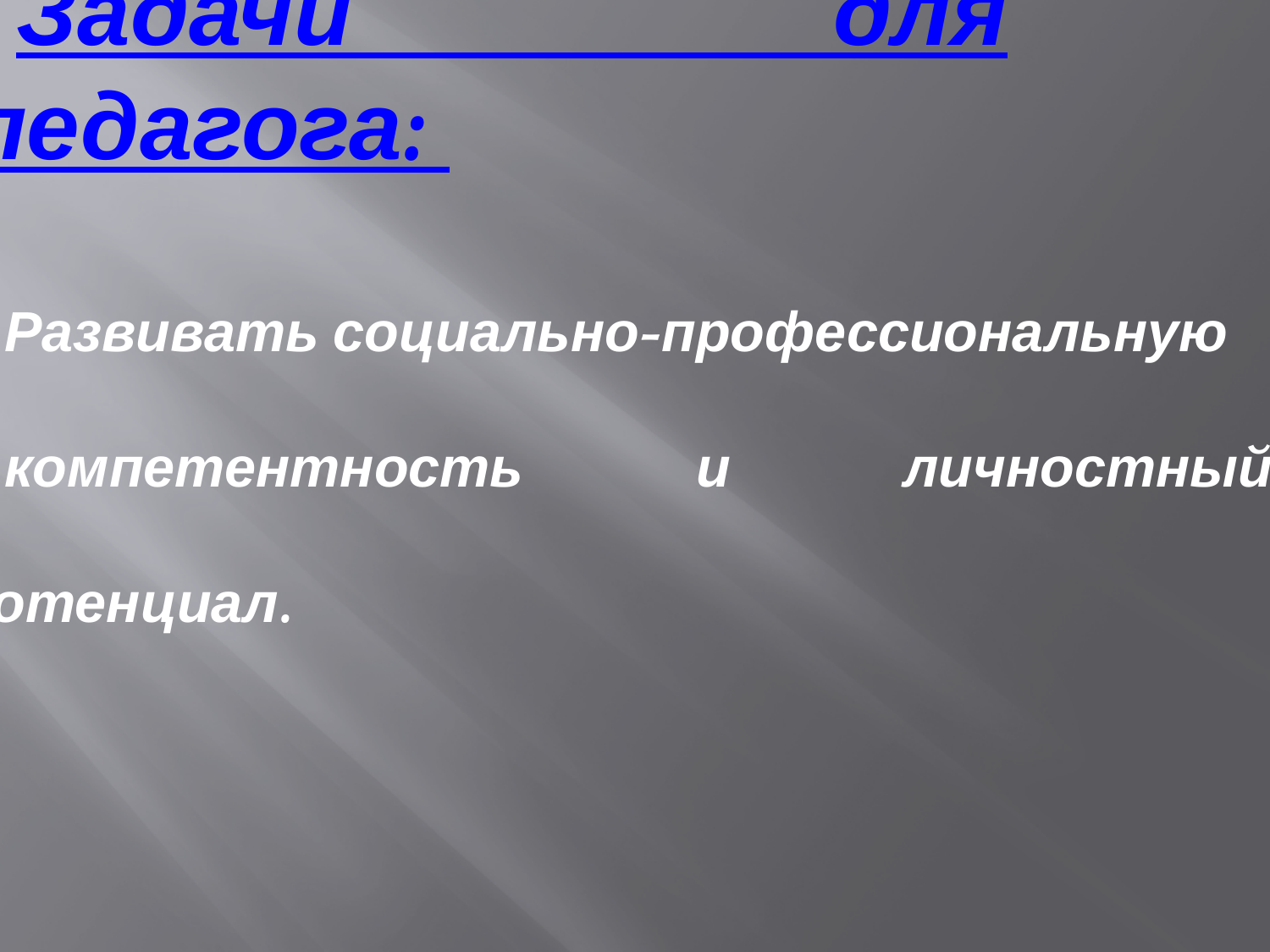

Задачи для педагога:

Развивать социально-профессиональную
компетентность и личностный потенциал.